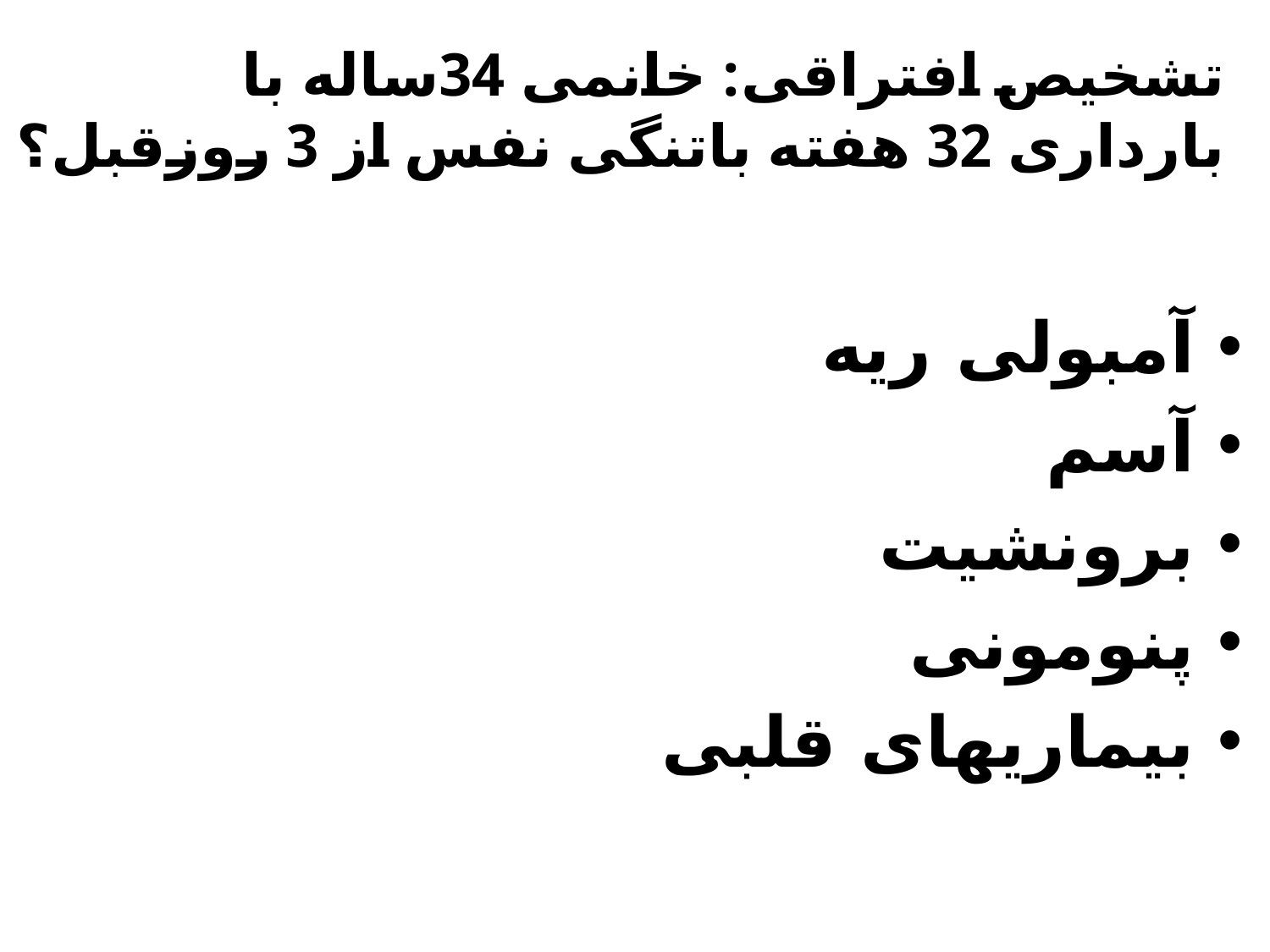

# تشخیص افتراقی: خانمی 34ساله با بارداری 32 هفته باتنگی نفس از 3 روزقبل؟
آمبولی ریه
آسم
برونشیت
پنومونی
بیماریهای قلبی